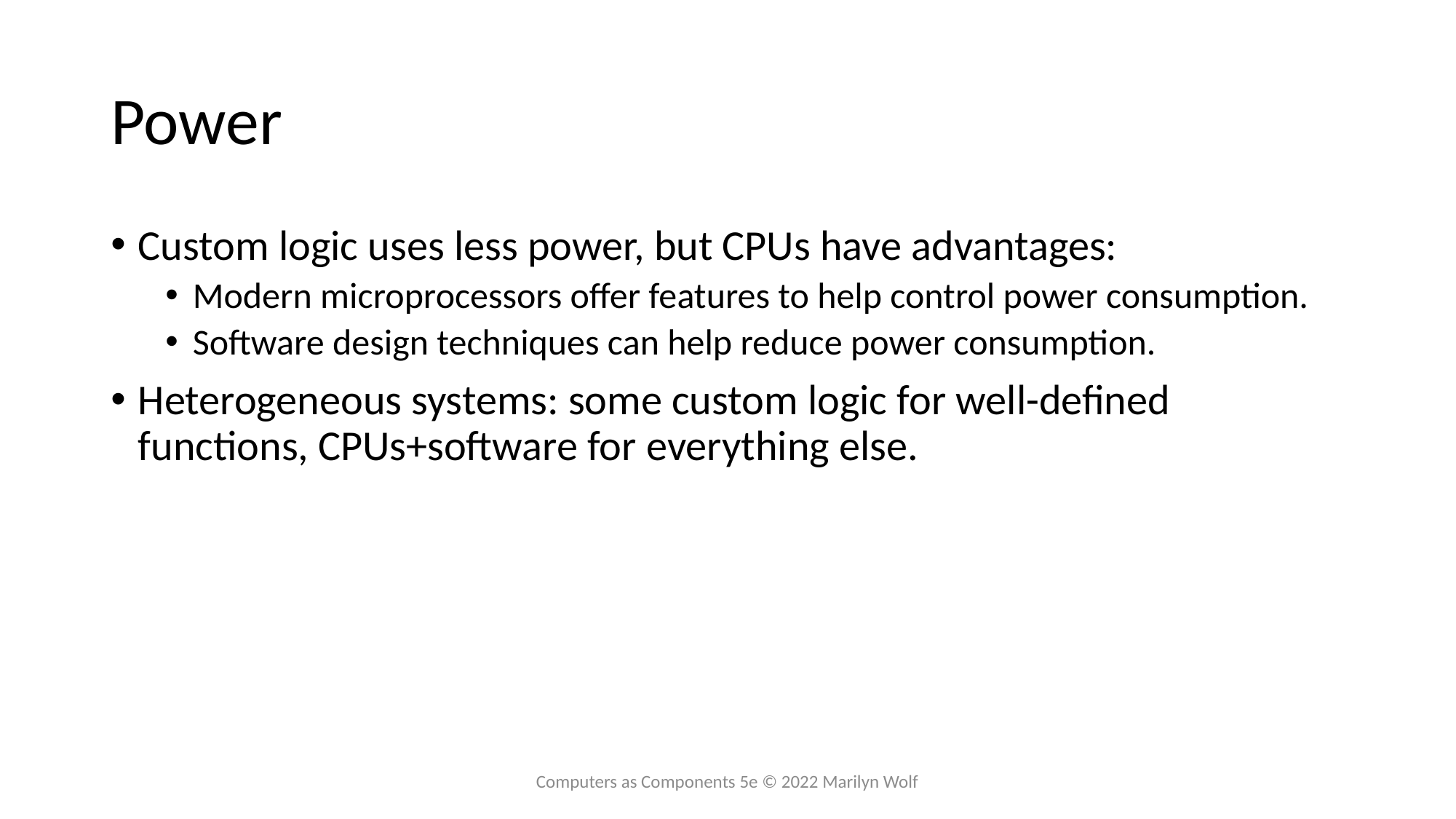

# Power
Custom logic uses less power, but CPUs have advantages:
Modern microprocessors offer features to help control power consumption.
Software design techniques can help reduce power consumption.
Heterogeneous systems: some custom logic for well-defined functions, CPUs+software for everything else.
Computers as Components 5e © 2022 Marilyn Wolf